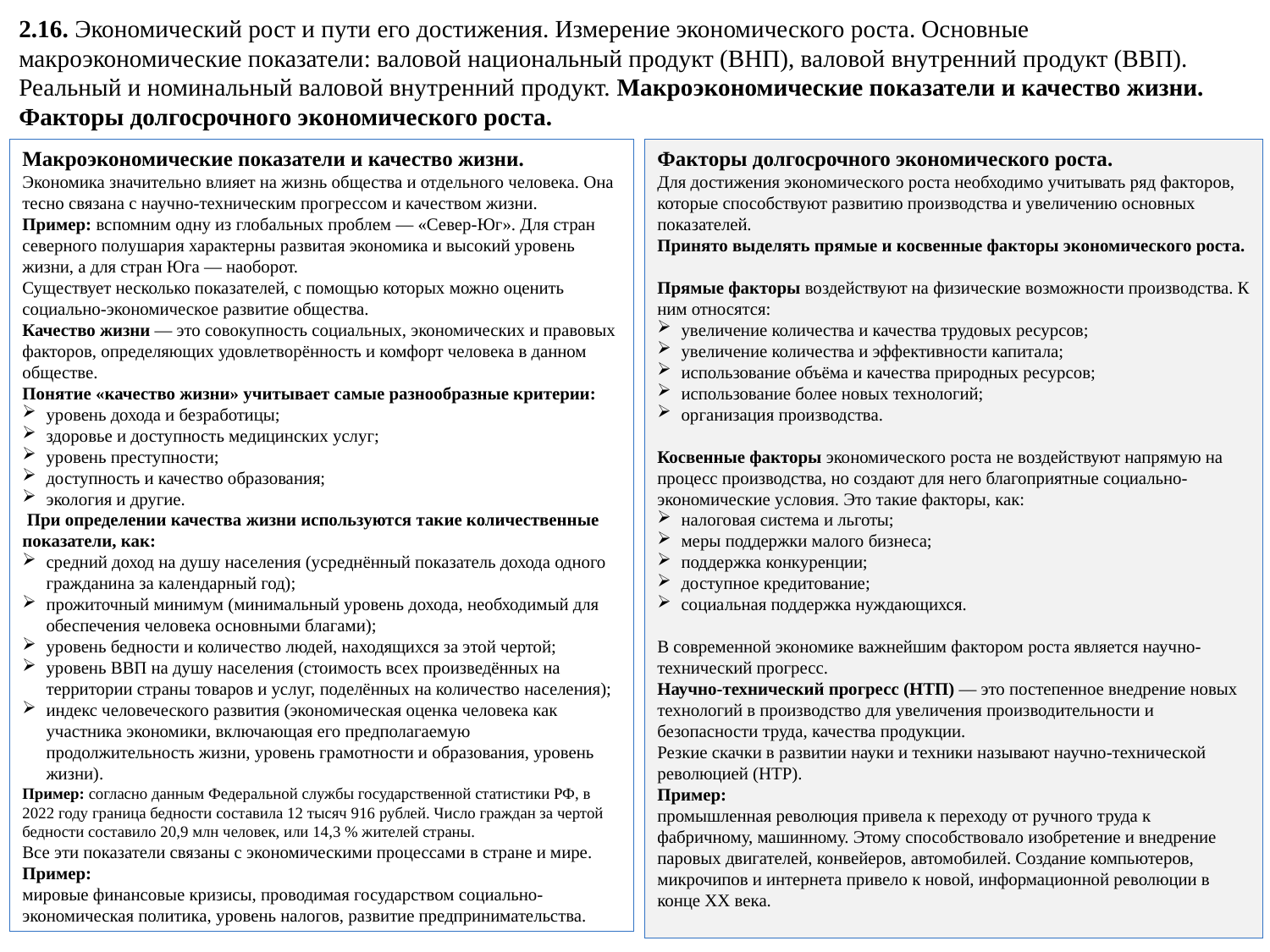

2.16. Экономический рост и пути его достижения. Измерение экономического роста. Основные макроэкономические показатели: валовой национальный продукт (ВНП), валовой внутренний продукт (ВВП). Реальный и номинальный валовой внутренний продукт. Макроэкономические показатели и качество жизни. Факторы долгосрочного экономического роста.
Макроэкономические показатели и качество жизни.
Экономика значительно влияет на жизнь общества и отдельного человека. Она тесно связана с научно-техническим прогрессом и качеством жизни.
Пример: вспомним одну из глобальных проблем — «Север-Юг». Для стран северного полушария характерны развитая экономика и высокий уровень жизни, а для стран Юга — наоборот.
Существует несколько показателей, с помощью которых можно оценить социально-экономическое развитие общества.
Качество жизни — это совокупность социальных, экономических и правовых факторов, определяющих удовлетворённость и комфорт человека в данном обществе.
Понятие «качество жизни» учитывает самые разнообразные критерии:
уровень дохода и безработицы;
здоровье и доступность медицинских услуг;
уровень преступности;
доступность и качество образования;
экология и другие.
 При определении качества жизни используются такие количественные показатели, как:
средний доход на душу населения (усреднённый показатель дохода одного гражданина за календарный год);
прожиточный минимум (минимальный уровень дохода, необходимый для обеспечения человека основными благами);
уровень бедности и количество людей, находящихся за этой чертой;
уровень ВВП на душу населения (стоимость всех произведённых на территории страны товаров и услуг, поделённых на количество населения);
индекс человеческого развития (экономическая оценка человека как участника экономики, включающая его предполагаемую продолжительность жизни, уровень грамотности и образования, уровень жизни).
Пример: согласно данным Федеральной службы государственной статистики РФ, в 2022 году граница бедности составила 12 тысяч 916 рублей. Число граждан за чертой бедности составило 20,9 млн человек, или 14,3 % жителей страны.
Все эти показатели связаны с экономическими процессами в стране и мире.
Пример:
мировые финансовые кризисы, проводимая государством социально-экономическая политика, уровень налогов, развитие предпринимательства.
Факторы долгосрочного экономического роста.
Для достижения экономического роста необходимо учитывать ряд факторов, которые способствуют развитию производства и увеличению основных показателей.
Принято выделять прямые и косвенные факторы экономического роста.

Прямые факторы воздействуют на физические возможности производства. К ним относятся:
увеличение количества и качества трудовых ресурсов;
увеличение количества и эффективности капитала;
использование объёма и качества природных ресурсов;
использование более новых технологий;
организация производства.

Косвенные факторы экономического роста не воздействуют напрямую на процесс производства, но создают для него благоприятные социально-экономические условия. Это такие факторы, как:
налоговая система и льготы;
меры поддержки малого бизнеса;
поддержка конкуренции;
доступное кредитование;
социальная поддержка нуждающихся.

В современной экономике важнейшим фактором роста является научно-технический прогресс.
Научно-технический прогресс (НТП) — это постепенное внедрение новых технологий в производство для увеличения производительности и безопасности труда, качества продукции.
Резкие скачки в развитии науки и техники называют научно-технической революцией (НТР).
Пример:
промышленная революция привела к переходу от ручного труда к фабричному, машинному. Этому способствовало изобретение и внедрение паровых двигателей, конвейеров, автомобилей. Создание компьютеров, микрочипов и интернета привело к новой, информационной революции в конце XX века.